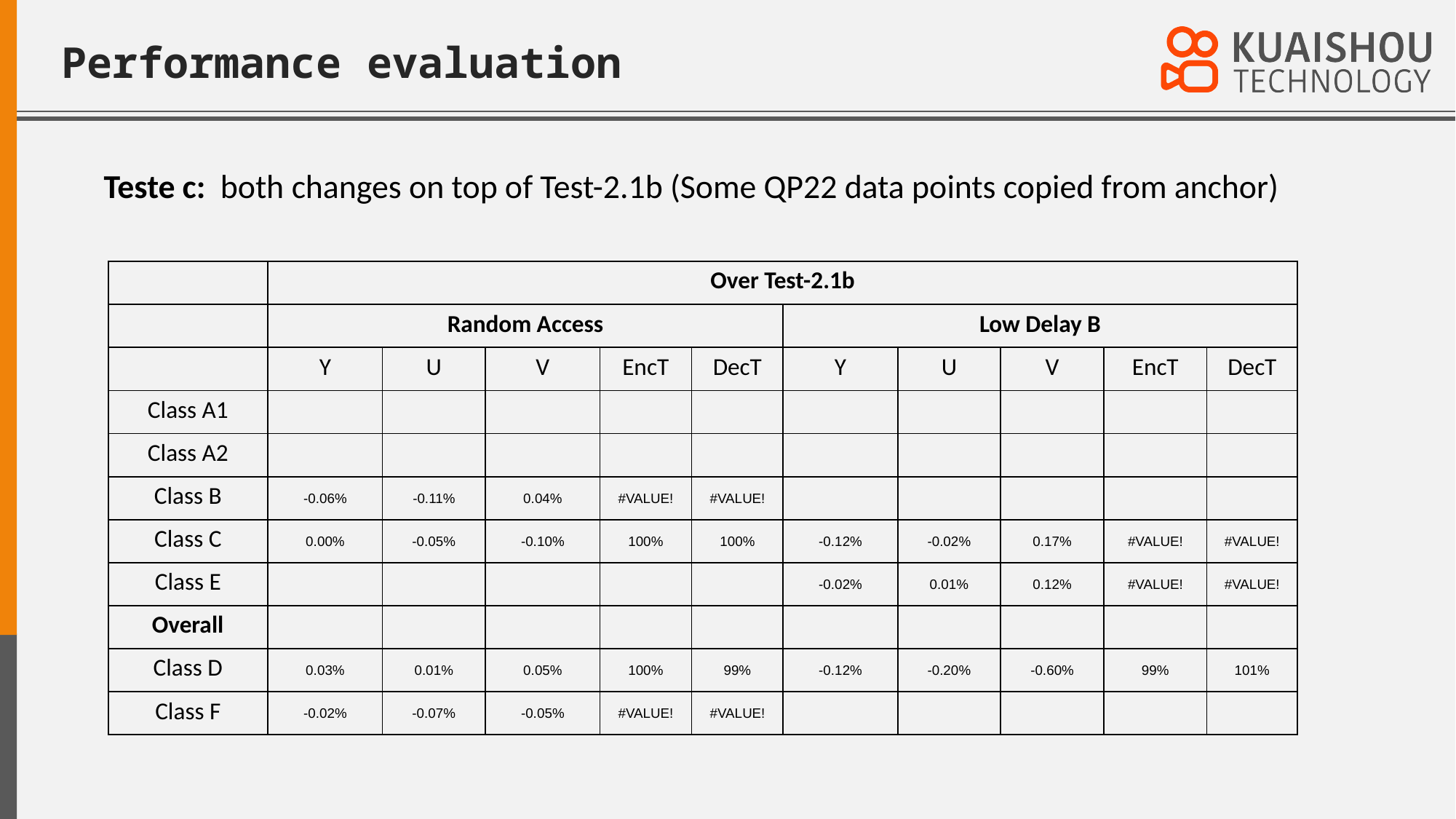

# Performance evaluation
Teste c:  both changes on top of Test-2.1b (Some QP22 data points copied from anchor)
|  | Over Test-2.1b |  |  |  |  |  |  |  |  |  |
| --- | --- | --- | --- | --- | --- | --- | --- | --- | --- | --- |
|  | Random Access |  |  |  |  | Low Delay B |  |  |  |  |
|  | Y | U | V | EncT | DecT | Y | U | V | EncT | DecT |
| Class A1 |  |  |  |  |  |  |  |  |  |  |
| Class A2 |  |  |  |  |  |  |  |  |  |  |
| Class B | -0.06% | -0.11% | 0.04% | #VALUE! | #VALUE! |  |  |  |  |  |
| Class C | 0.00% | -0.05% | -0.10% | 100% | 100% | -0.12% | -0.02% | 0.17% | #VALUE! | #VALUE! |
| Class E |  |  |  |  |  | -0.02% | 0.01% | 0.12% | #VALUE! | #VALUE! |
| Overall |  |  |  |  |  |  |  |  |  |  |
| Class D | 0.03% | 0.01% | 0.05% | 100% | 99% | -0.12% | -0.20% | -0.60% | 99% | 101% |
| Class F | -0.02% | -0.07% | -0.05% | #VALUE! | #VALUE! |  |  |  |  |  |